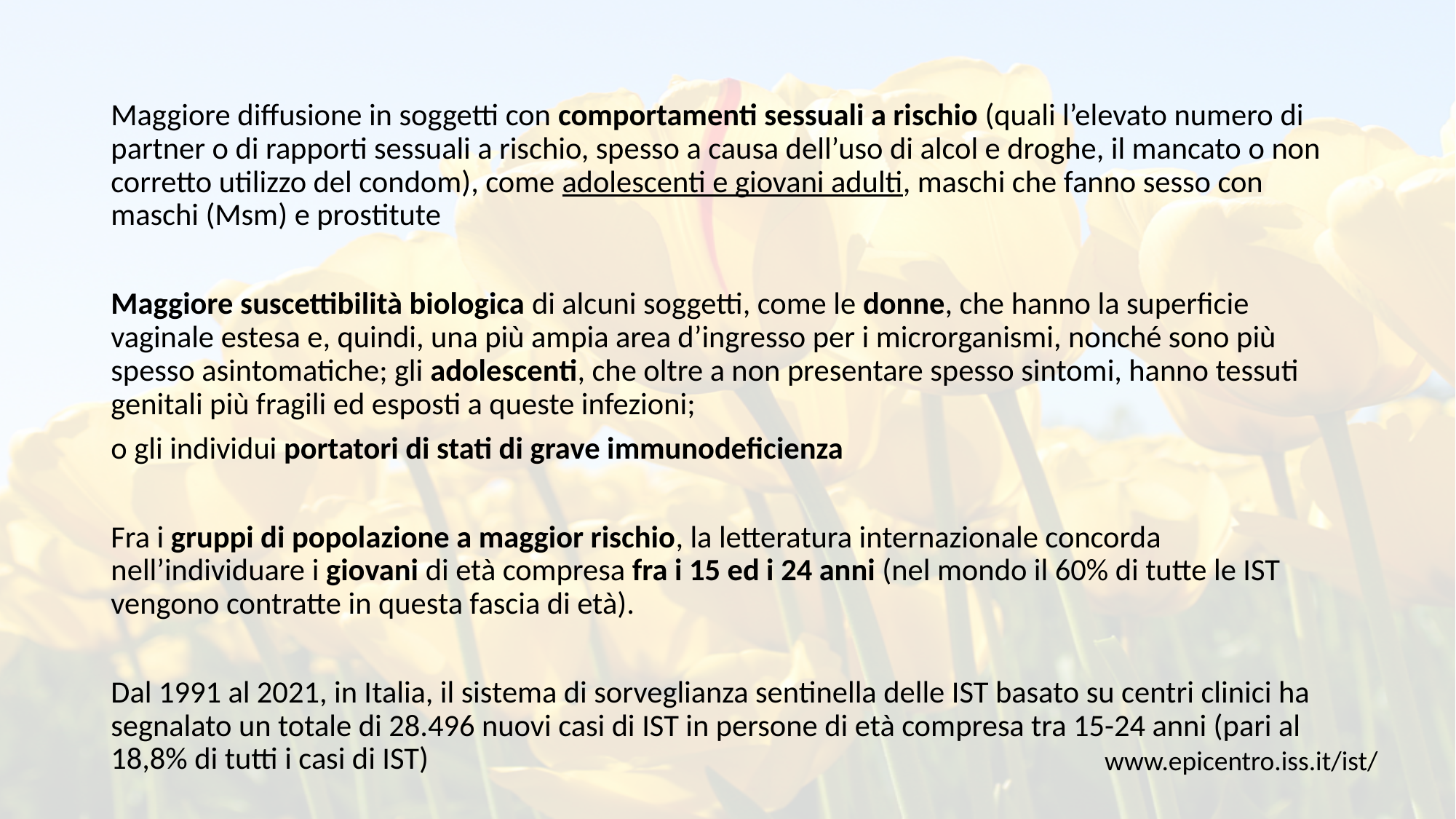

Maggiore diffusione in soggetti con comportamenti sessuali a rischio (quali l’elevato numero di partner o di rapporti sessuali a rischio, spesso a causa dell’uso di alcol e droghe, il mancato o non corretto utilizzo del condom), come adolescenti e giovani adulti, maschi che fanno sesso con maschi (Msm) e prostitute

Maggiore suscettibilità biologica di alcuni soggetti, come le donne, che hanno la superficie vaginale estesa e, quindi, una più ampia area d’ingresso per i microrganismi, nonché sono più spesso asintomatiche; gli adolescenti, che oltre a non presentare spesso sintomi, hanno tessuti genitali più fragili ed esposti a queste infezioni;
o gli individui portatori di stati di grave immunodeficienza

Fra i gruppi di popolazione a maggior rischio, la letteratura internazionale concorda nell’individuare i giovani di età compresa fra i 15 ed i 24 anni (nel mondo il 60% di tutte le IST vengono contratte in questa fascia di età).

Dal 1991 al 2021, in Italia, il sistema di sorveglianza sentinella delle IST basato su centri clinici ha segnalato un totale di 28.496 nuovi casi di IST in persone di età compresa tra 15-24 anni (pari al 18,8% di tutti i casi di IST)

www.epicentro.iss.it/ist/